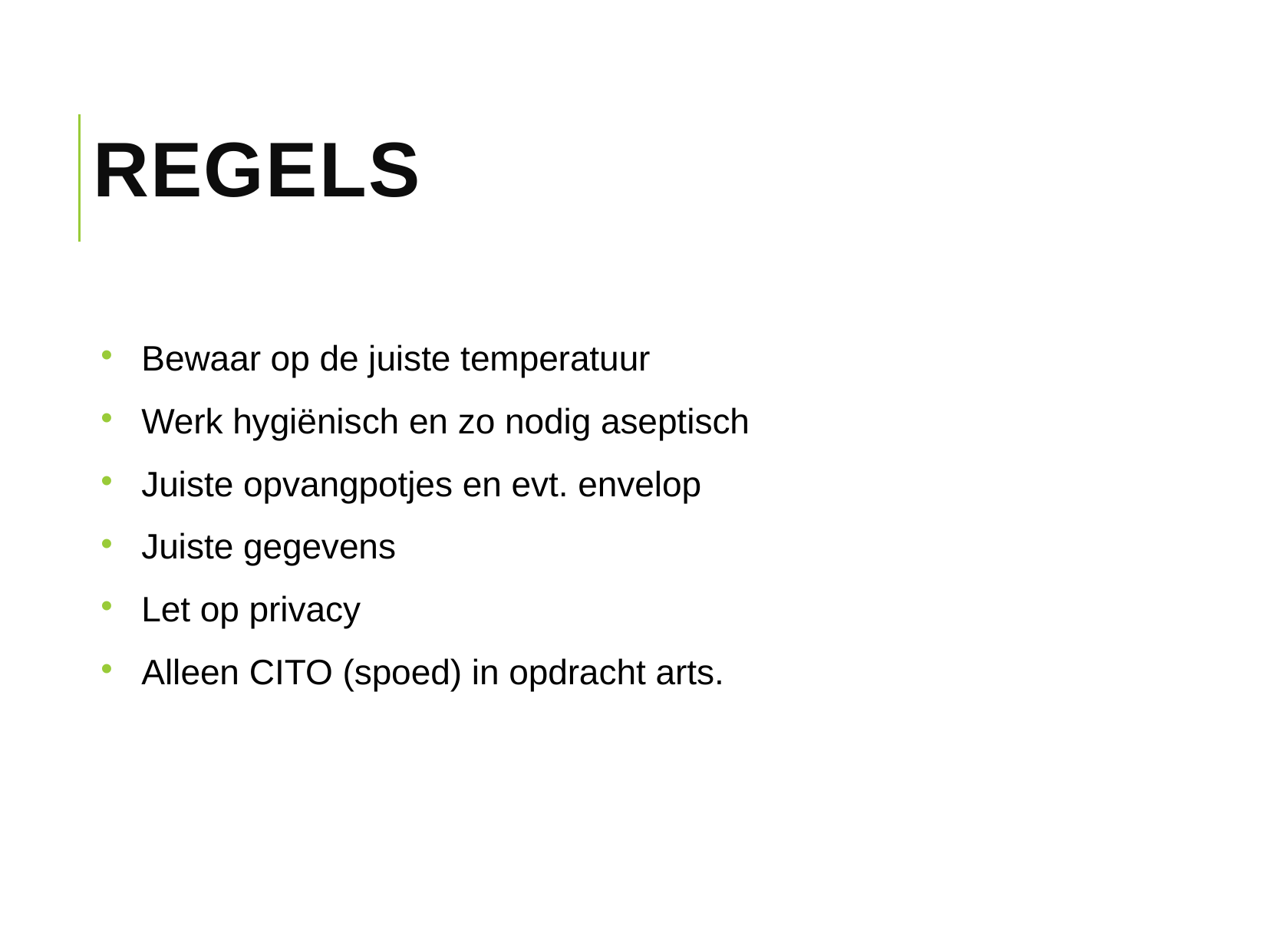

# Regels
Bewaar op de juiste temperatuur
Werk hygiënisch en zo nodig aseptisch
Juiste opvangpotjes en evt. envelop
Juiste gegevens
Let op privacy
Alleen CITO (spoed) in opdracht arts.